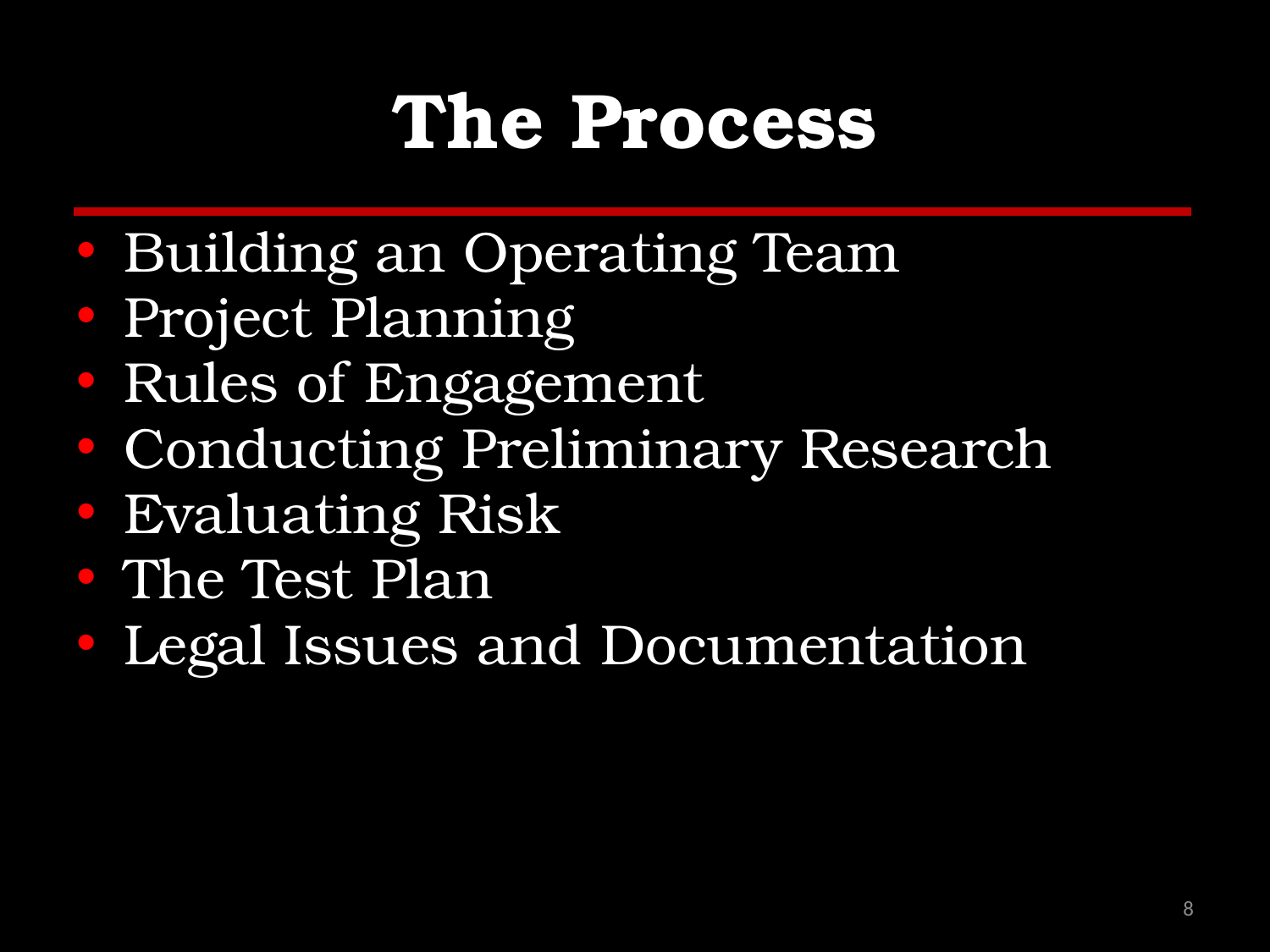

# The Process
Building an Operating Team
Project Planning
Rules of Engagement
Conducting Preliminary Research
Evaluating Risk
The Test Plan
Legal Issues and Documentation
8